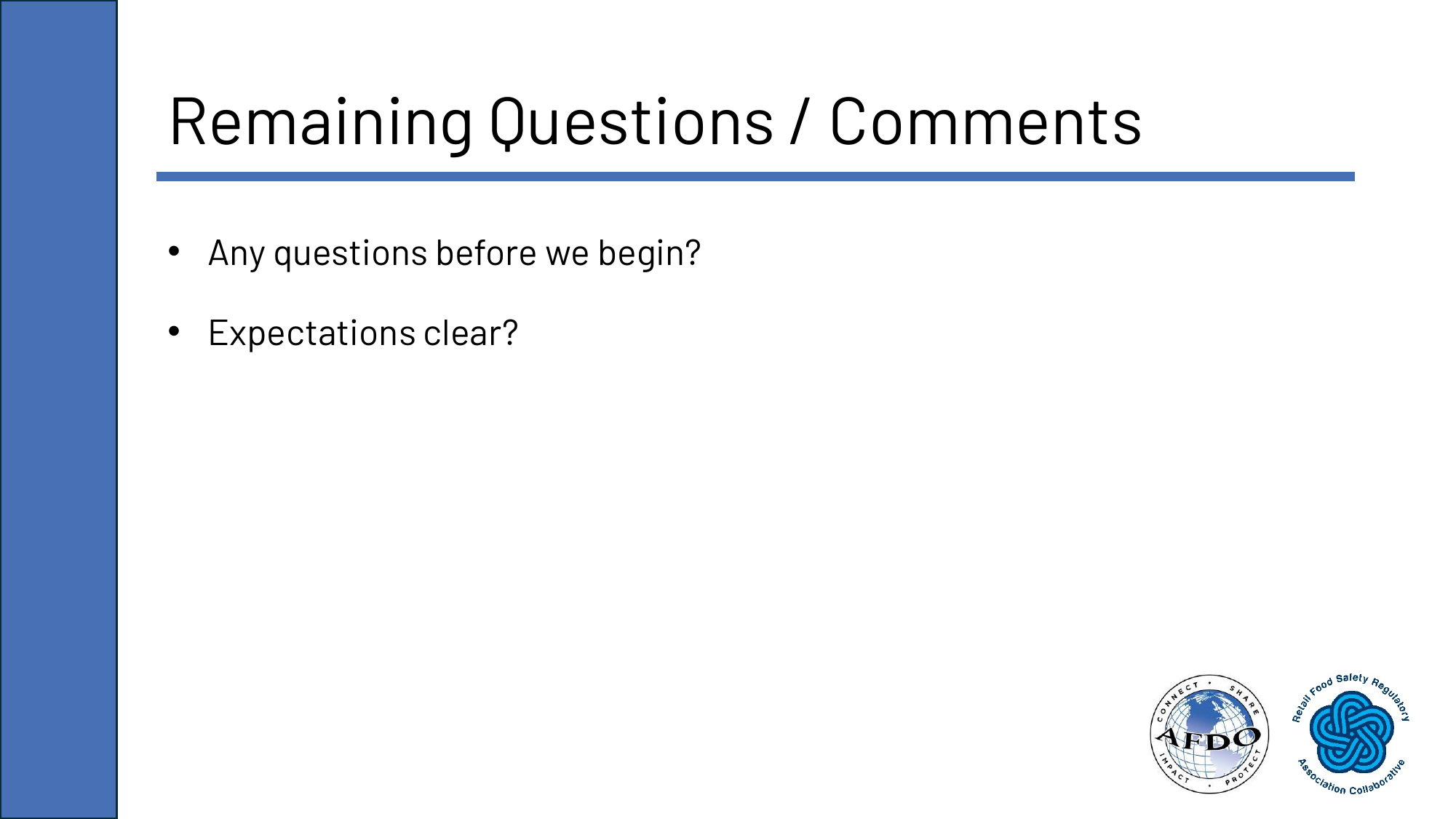

# Remaining Questions / Comments
Any questions before we begin?
Expectations clear?